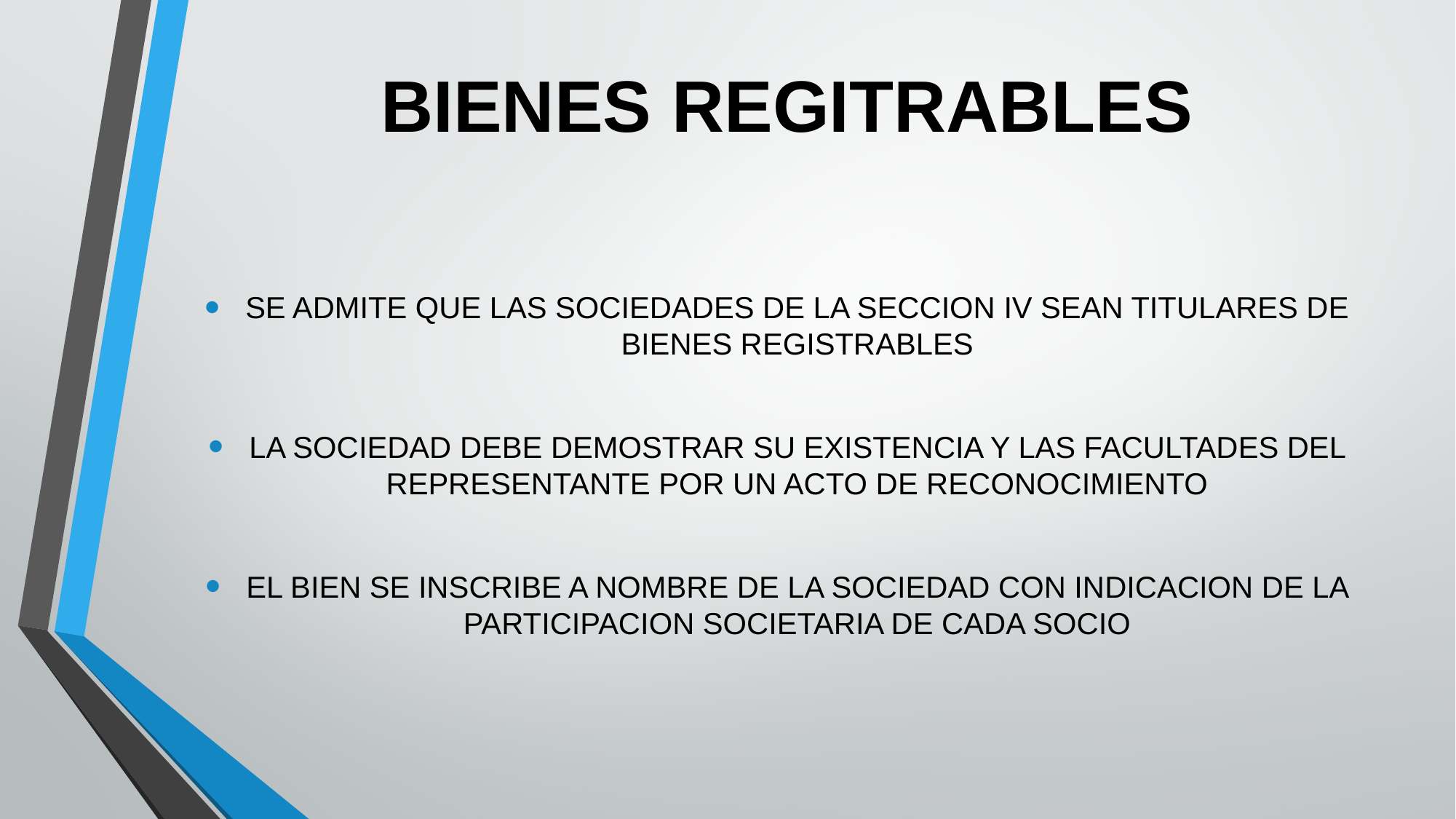

# BIENES REGITRABLES
SE ADMITE QUE LAS SOCIEDADES DE LA SECCION IV SEAN TITULARES DE BIENES REGISTRABLES

LA SOCIEDAD DEBE DEMOSTRAR SU EXISTENCIA Y LAS FACULTADES DEL REPRESENTANTE POR UN ACTO DE RECONOCIMIENTO

EL BIEN SE INSCRIBE A NOMBRE DE LA SOCIEDAD CON INDICACION DE LA PARTICIPACION SOCIETARIA DE CADA SOCIO